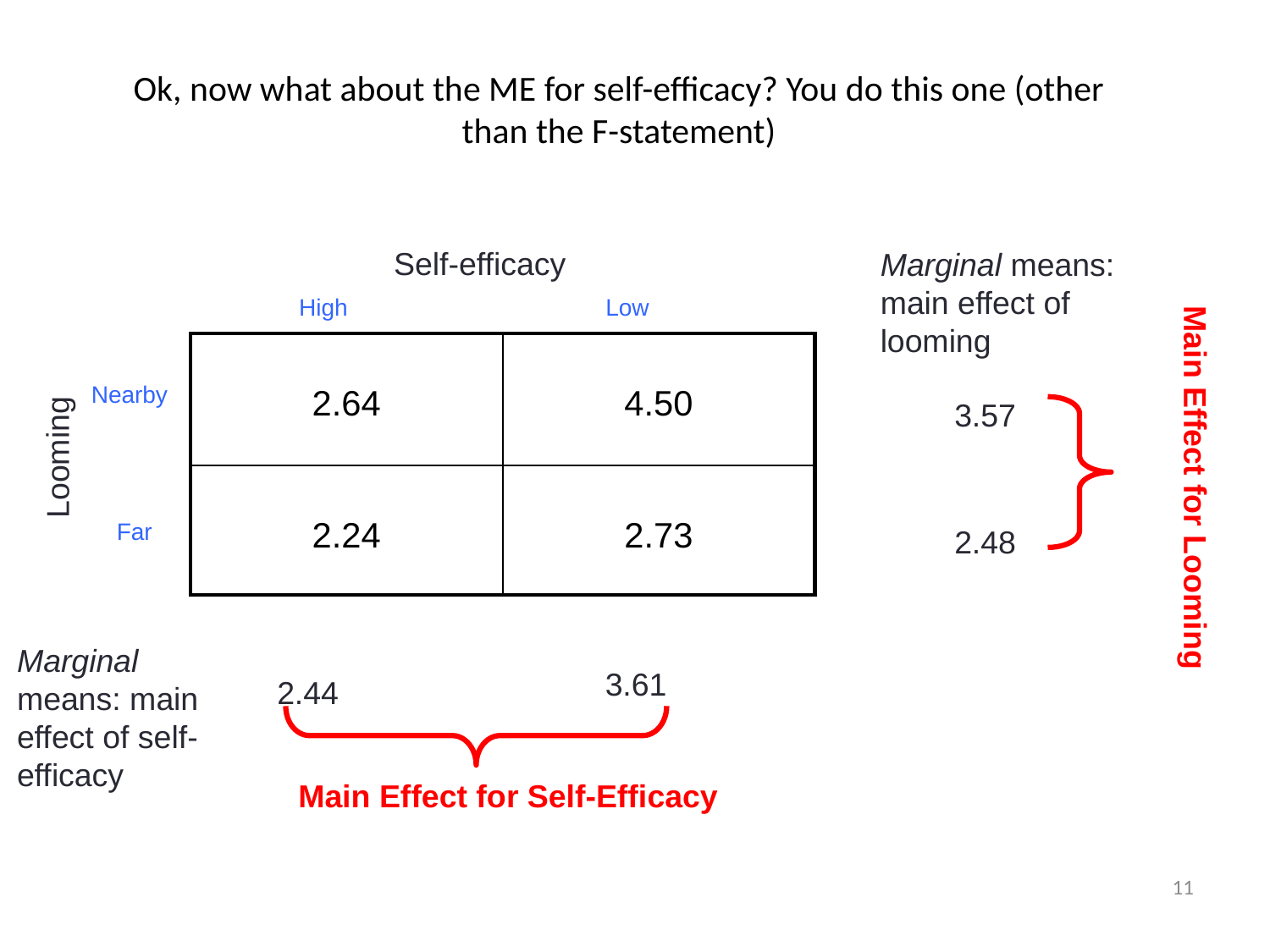

Ok, now what about the ME for self-efficacy? You do this one (other than the F-statement)
Self-efficacy
Marginal means: main effect of looming
High
Low
| 2.64 | 4.50 |
| --- | --- |
| 2.24 | 2.73 |
Nearby
3.57

Looming
Main Effect for Looming
Far
2.48

Marginal means: main effect of self-efficacy
3.61
2.44
Main Effect for Self-Efficacy
11